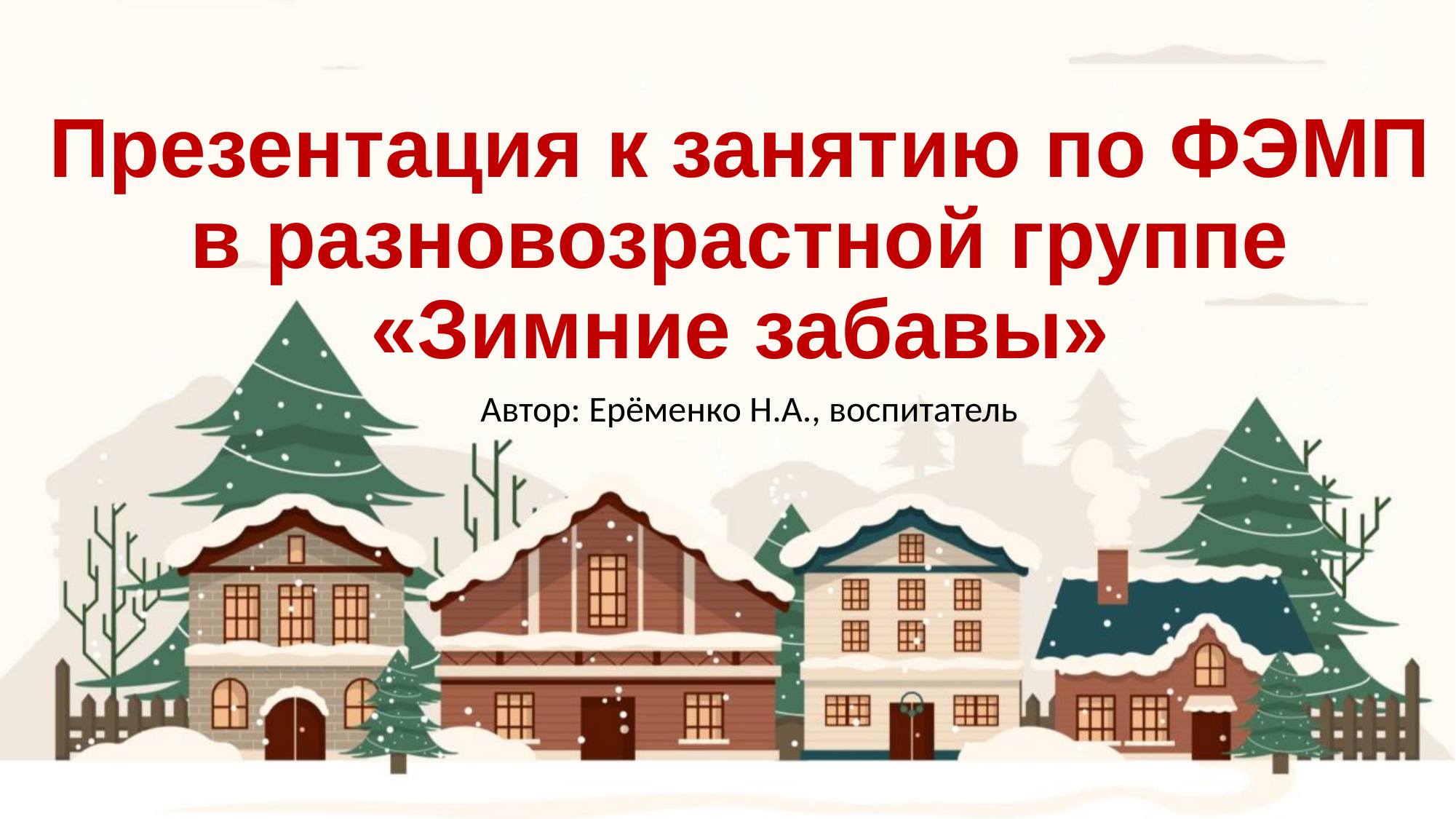

# Презентация к занятию по ФЭМП в разновозрастной группе «Зимние забавы»
Автор: Ерёменко Н.А., воспитатель